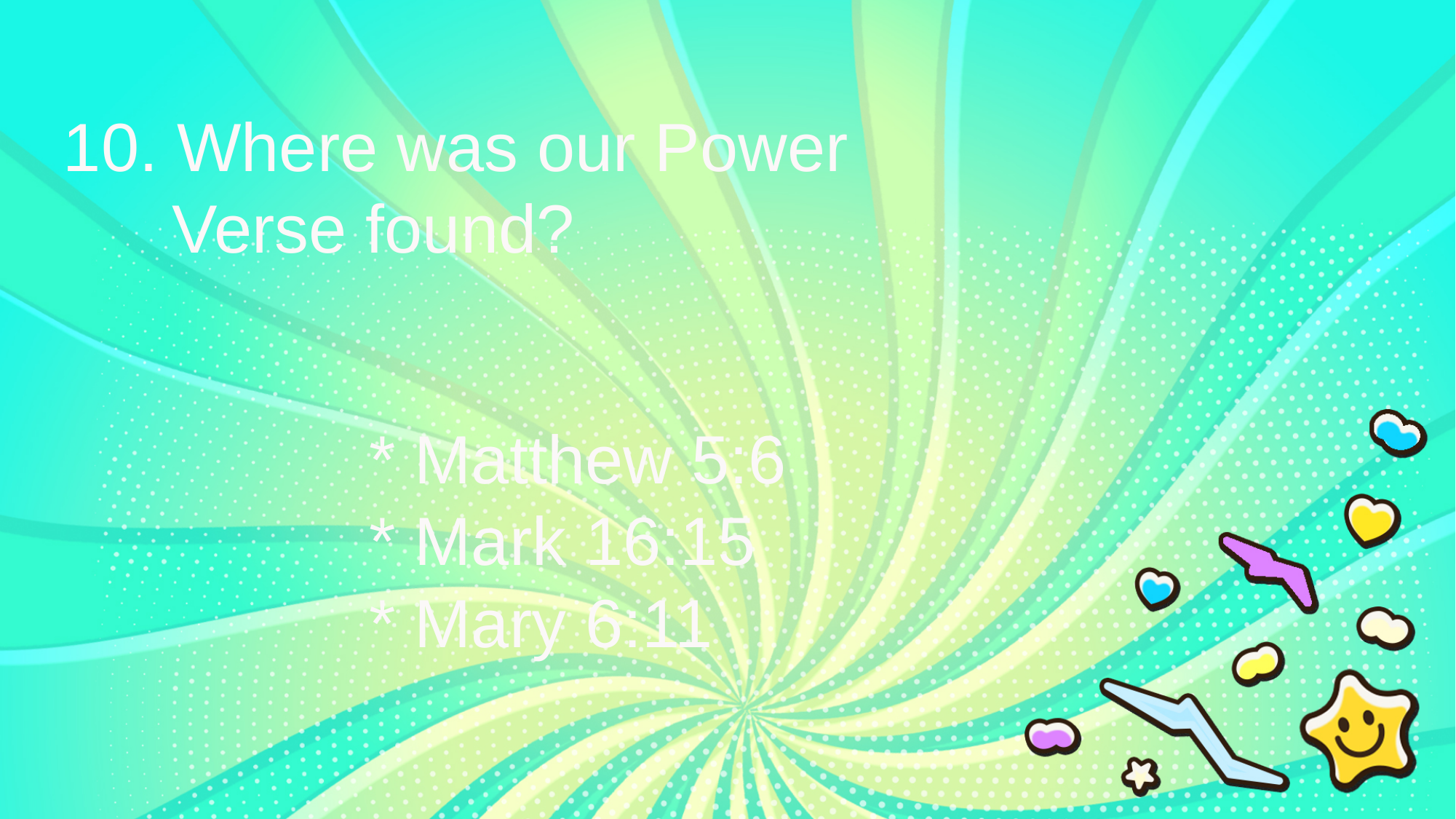

10. Where was our Power
	Verse found?
* Matthew 5:6
* Mark 16:15
* Mary 6:11